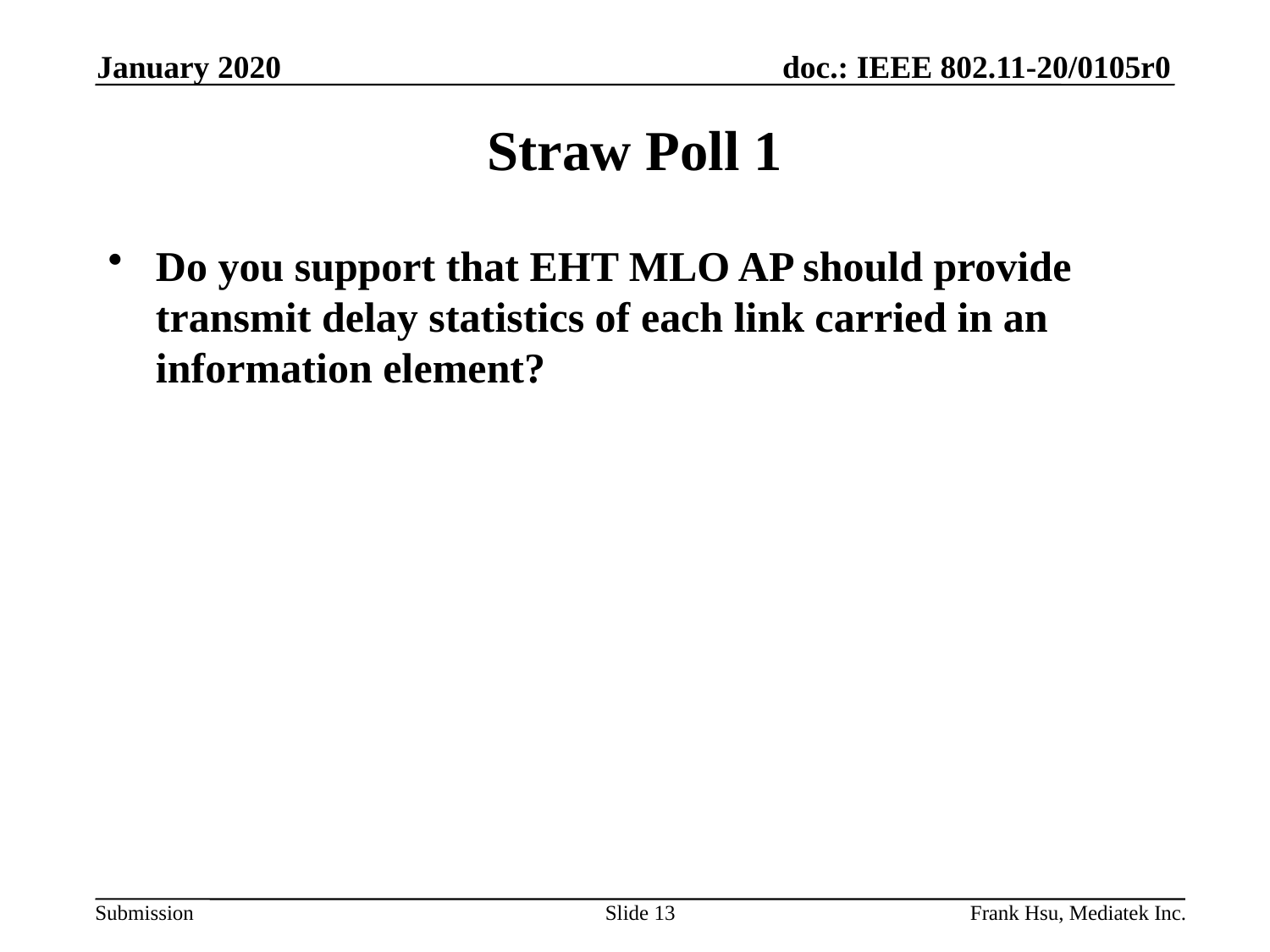

January 2020
# Straw Poll 1
Do you support that EHT MLO AP should provide transmit delay statistics of each link carried in an information element?
Slide 13
Frank Hsu, Mediatek Inc.